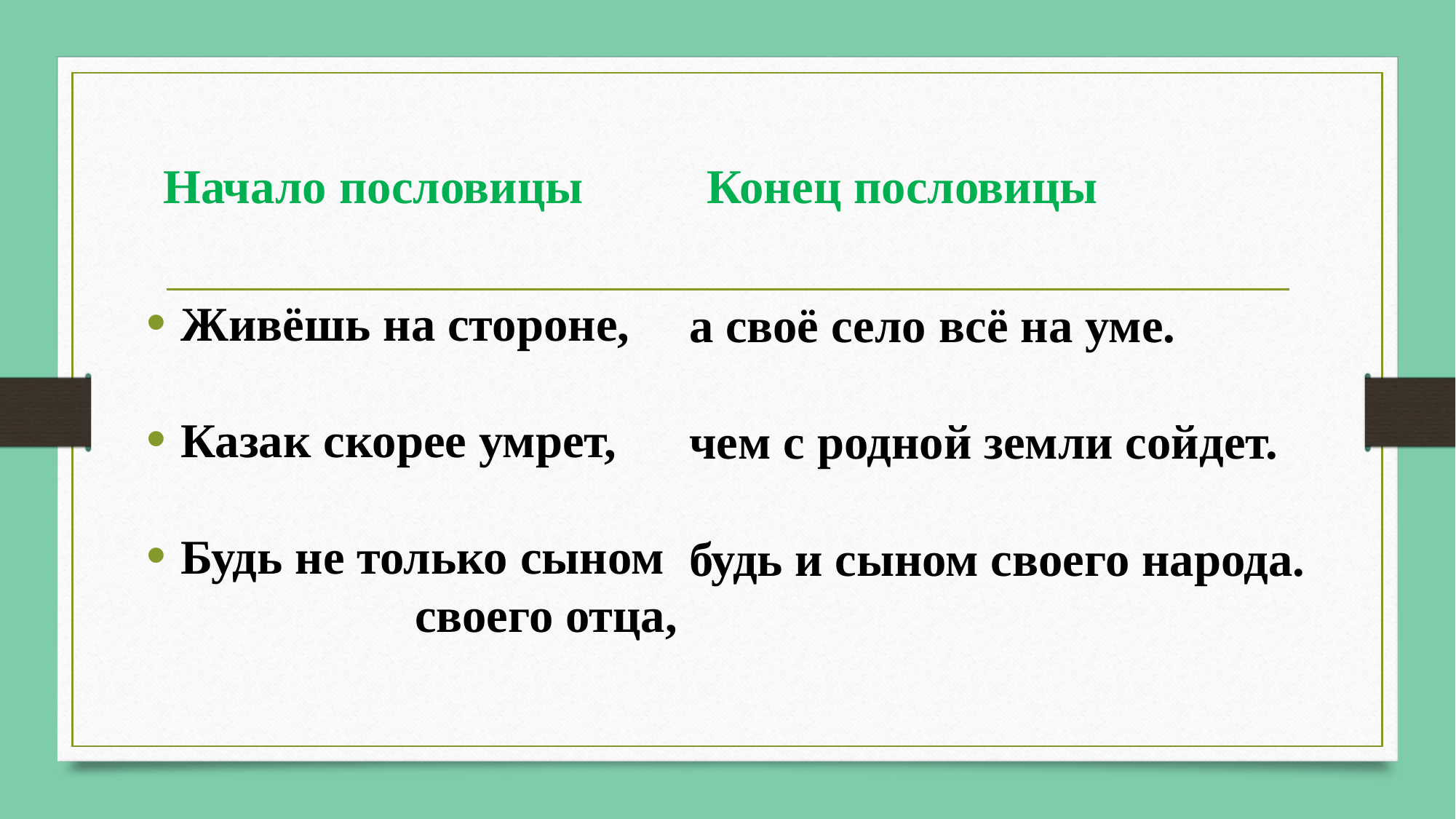

Начало пословицы
Конец пословицы
Живёшь на стороне,

Казак скорее умрет,

Будь не только сыном
                      своего отца,

а своё село всё на уме.

чем с родной земли сойдет.

будь и сыном своего народа.